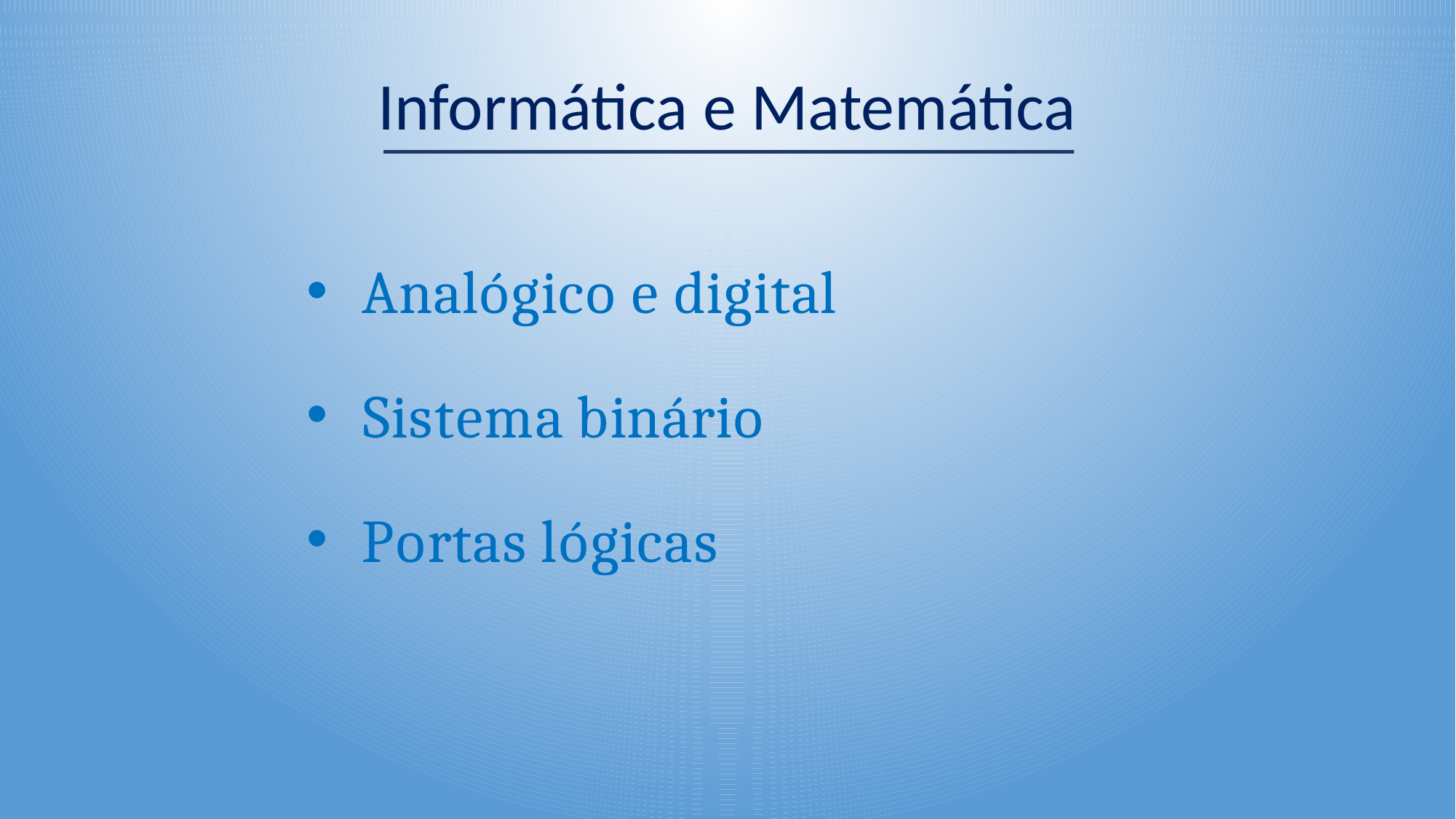

Informática e Matemática
Analógico e digital
Sistema binário
Portas lógicas